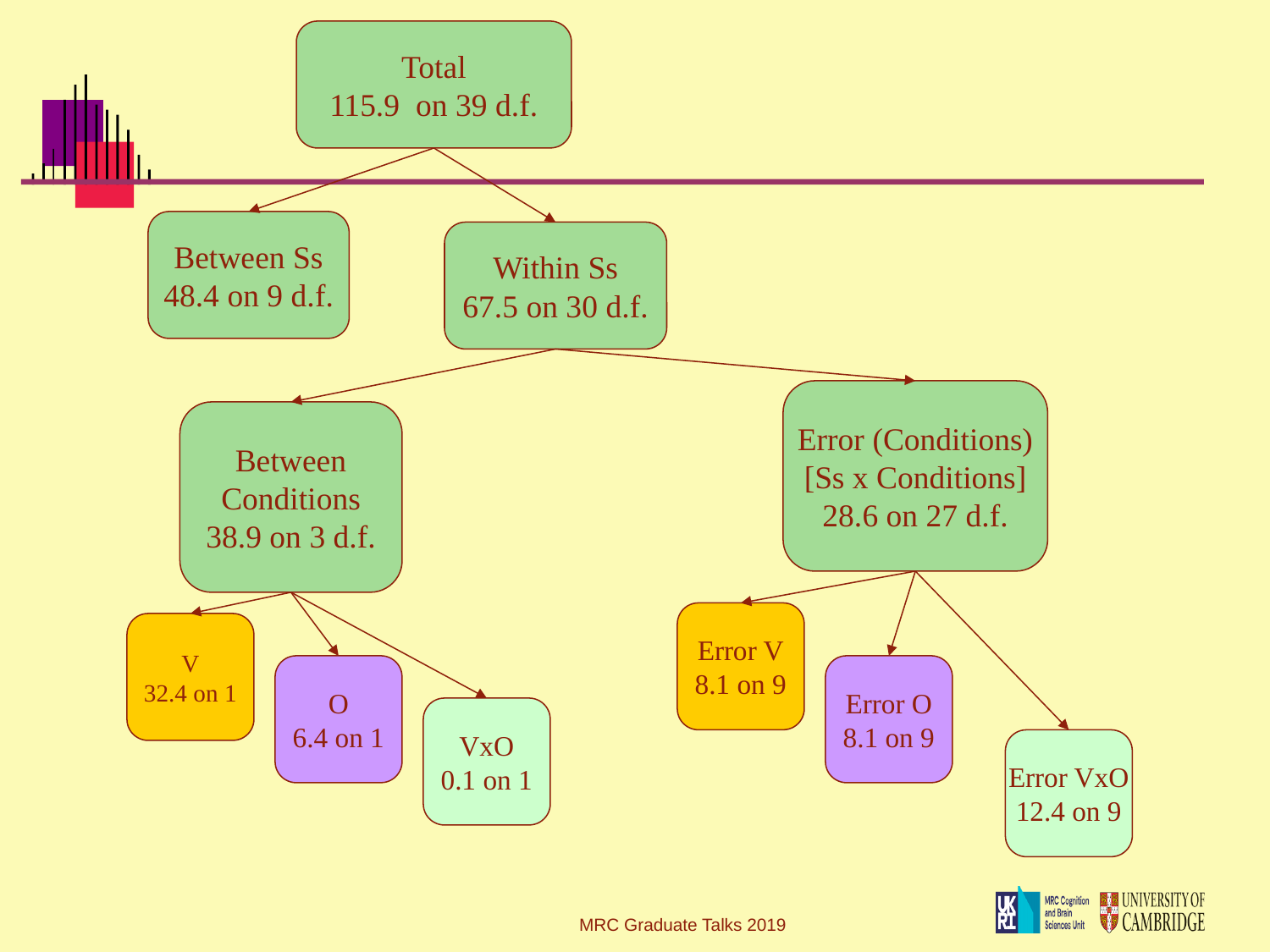

Total
115.9  on 39 d.f.
Between Ss
48.4 on 9 d.f.
Within Ss
67.5 on 30 d.f.
Error (Conditions)
[Ss x Conditions]
28.6 on 27 d.f.
Between
Conditions
38.9 on 3 d.f.
Error V
8.1 on 9
V
32.4 on 1
O
6.4 on 1
Error O
8.1 on 9
VxO
0.1 on 1
Error VxO
12.4 on 9

MRC Graduate Talks 2019